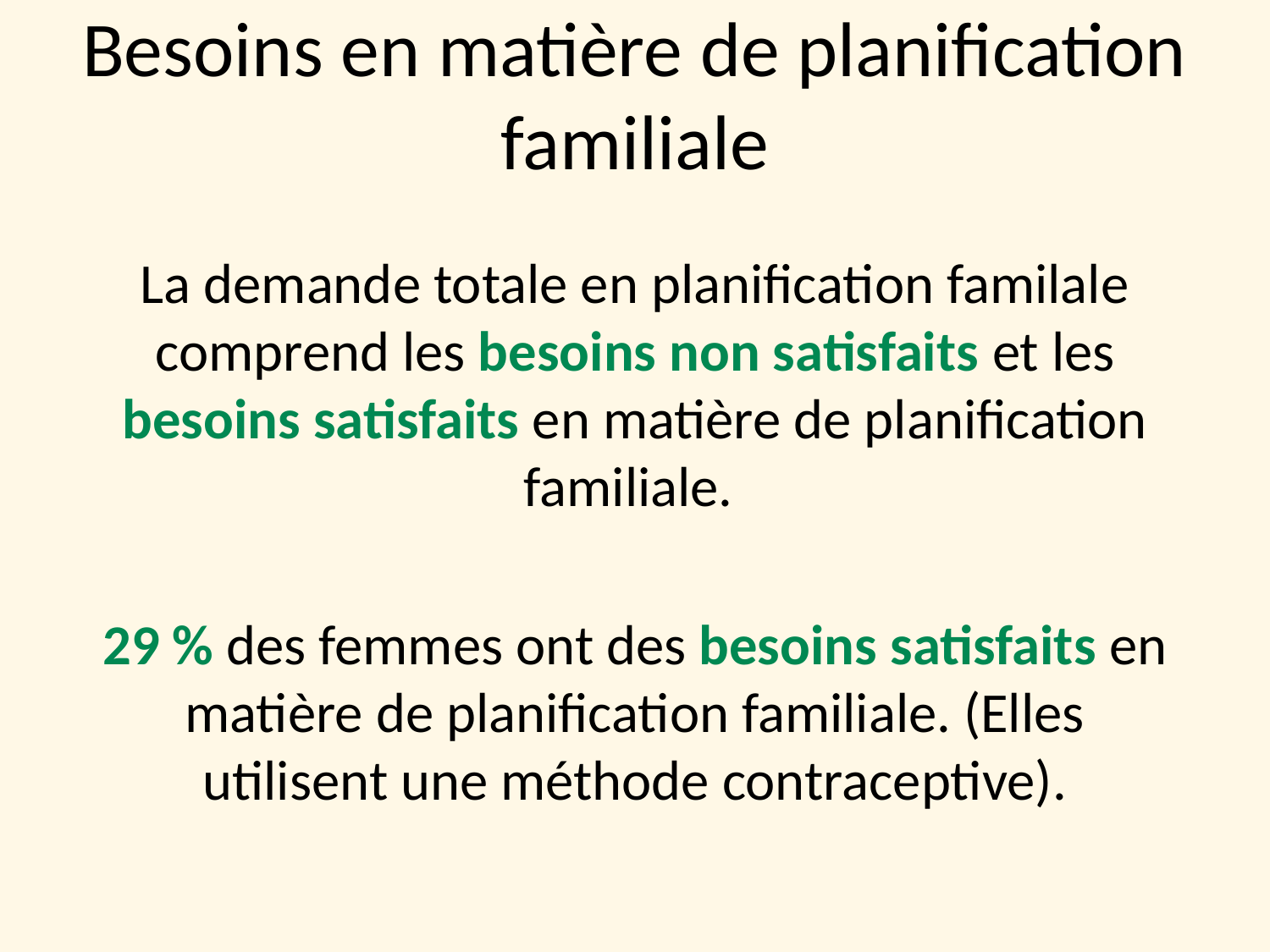

# Besoins en matière de planification familiale
La demande totale en planification familale comprend les besoins non satisfaits et les besoins satisfaits en matière de planification familiale.

29 % des femmes ont des besoins satisfaits en matière de planification familiale. (Elles utilisent une méthode contraceptive).